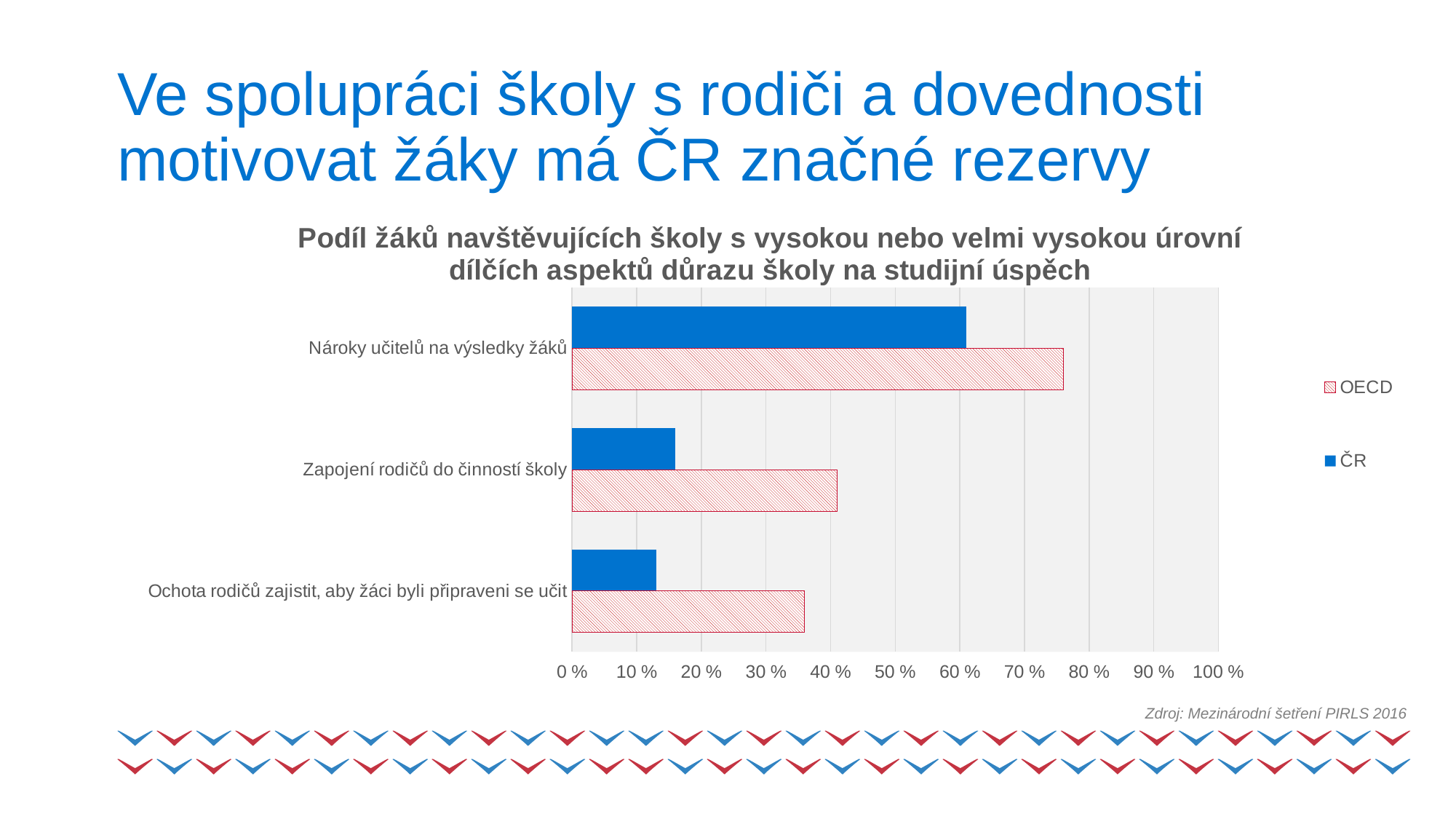

# Ve spolupráci školy s rodiči a dovednosti motivovat žáky má ČR značné rezervy

### Chart: Podíl žáků navštěvujících školy s vysokou nebo velmi vysokou úrovní dílčích aspektů důrazu školy na studijní úspěch

| Category | ČR | OECD |
|---|---|---|
| Nároky učitelů na výsledky žáků | 61.0 | 76.0 |
| Zapojení rodičů do činností školy | 16.0 | 41.0 |
| Ochota rodičů zajistit, aby žáci byli připraveni se učit | 13.0 | 36.0 |
Zdroj: Mezinárodní šetření PIRLS 2016